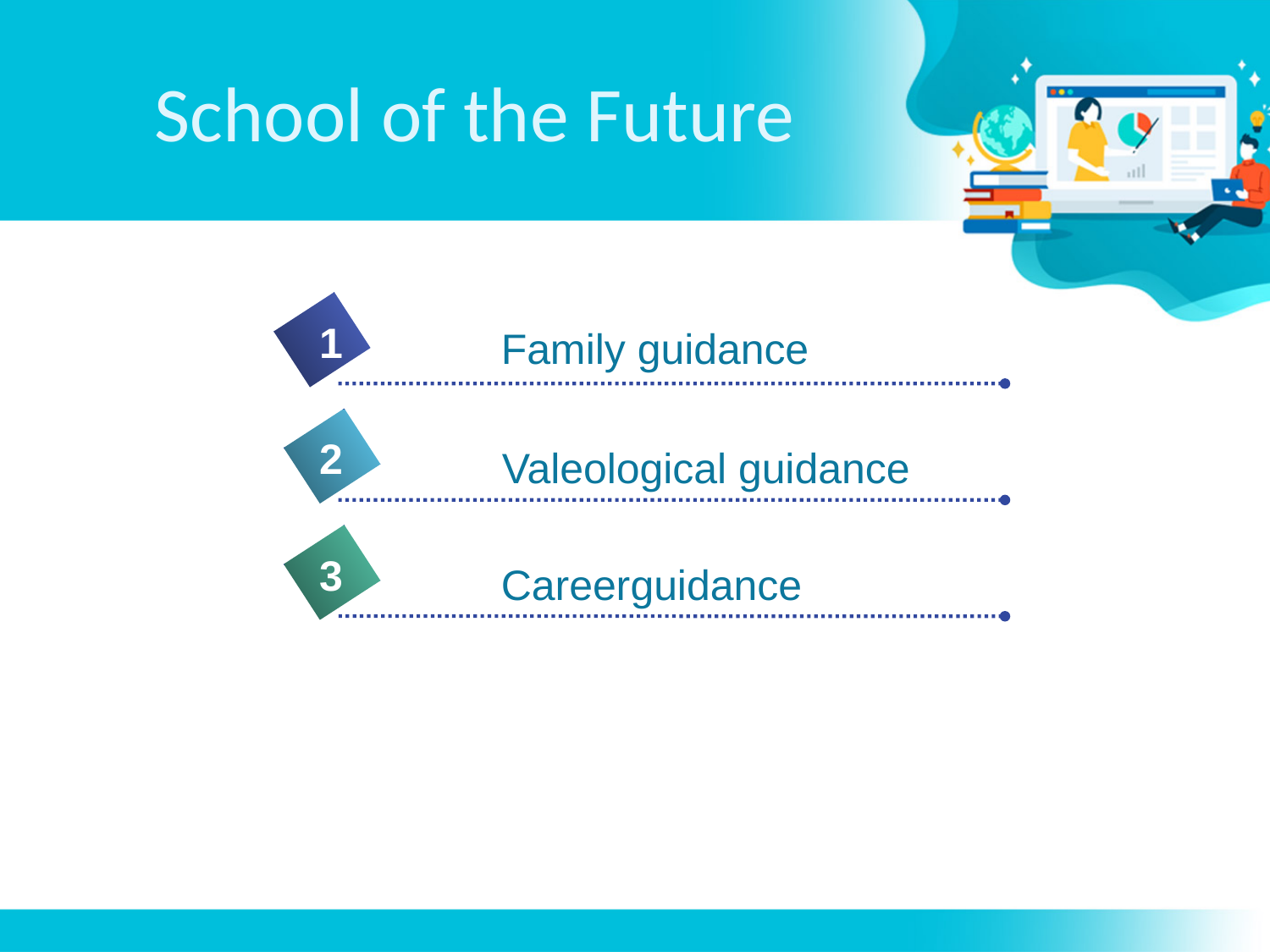

# School of the Future

1
Family guidance

2
Valeological guidance

3
Сareerguidance

4
5